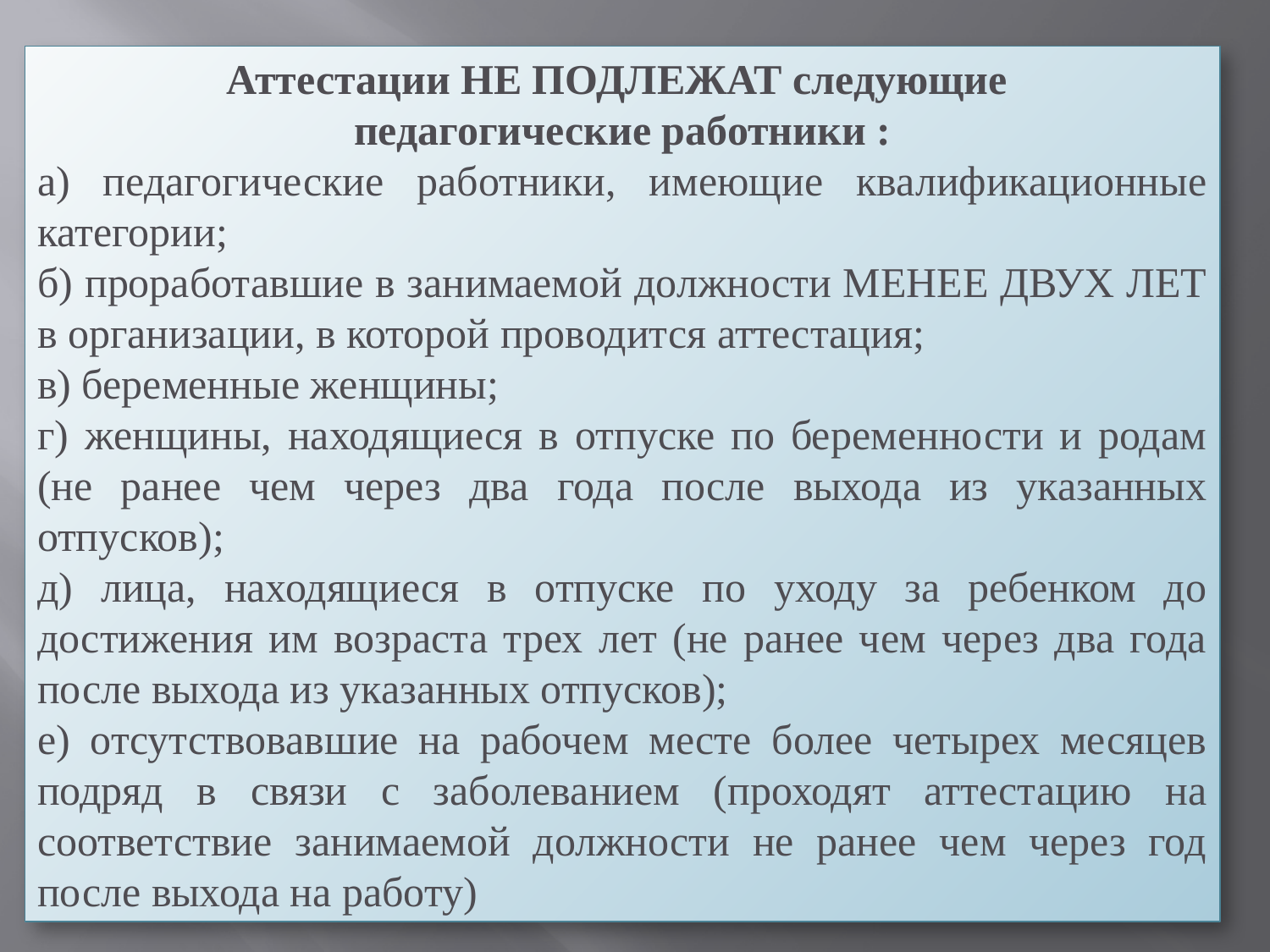

Аттестации НЕ ПОДЛЕЖАТ следующие
педагогические работники :
а) педагогические работники, имеющие квалификационные категории;
б) проработавшие в занимаемой должности МЕНЕЕ ДВУХ ЛЕТ в организации, в которой проводится аттестация;
в) беременные женщины;
г) женщины, находящиеся в отпуске по беременности и родам (не ранее чем через два года после выхода из указанных отпусков);
д) лица, находящиеся в отпуске по уходу за ребенком до достижения им возраста трех лет (не ранее чем через два года после выхода из указанных отпусков);
е) отсутствовавшие на рабочем месте более четырех месяцев подряд в связи с заболеванием (проходят аттестацию на соответствие занимаемой должности не ранее чем через год после выхода на работу)